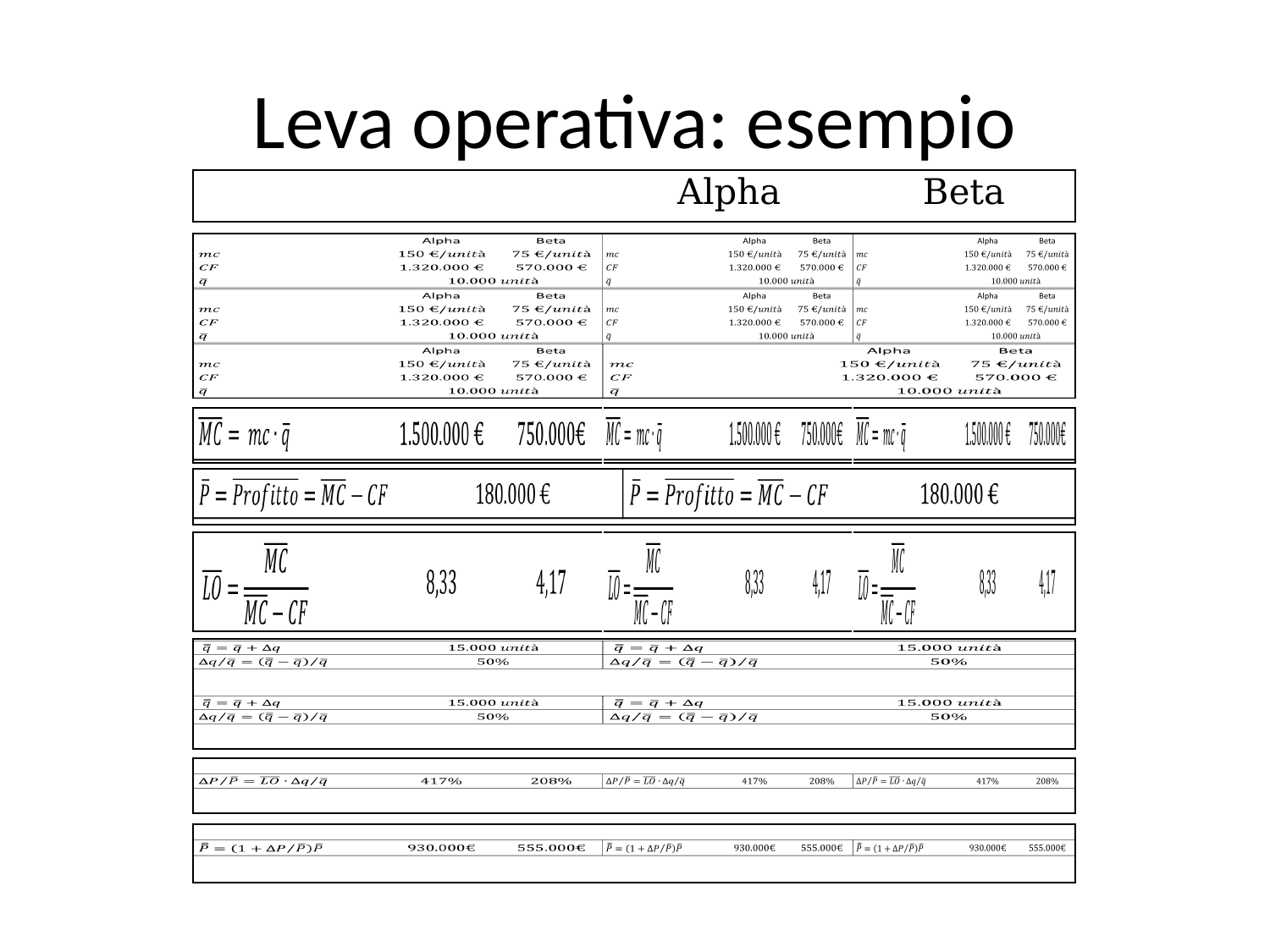

# Leva operativa: esempio
|  | Alpha | Beta |
| --- | --- | --- |
|  |  |  |
| --- | --- | --- |
|  |  |  |
|  |  |  |
|  |  |  |
| --- | --- | --- |
|  |  |
| --- | --- |
|  |  |  |
| --- | --- | --- |
|  |  |
| --- | --- |
|  |  |
|  |  |  |
| --- | --- | --- |
|  |  |  |
| --- | --- | --- |